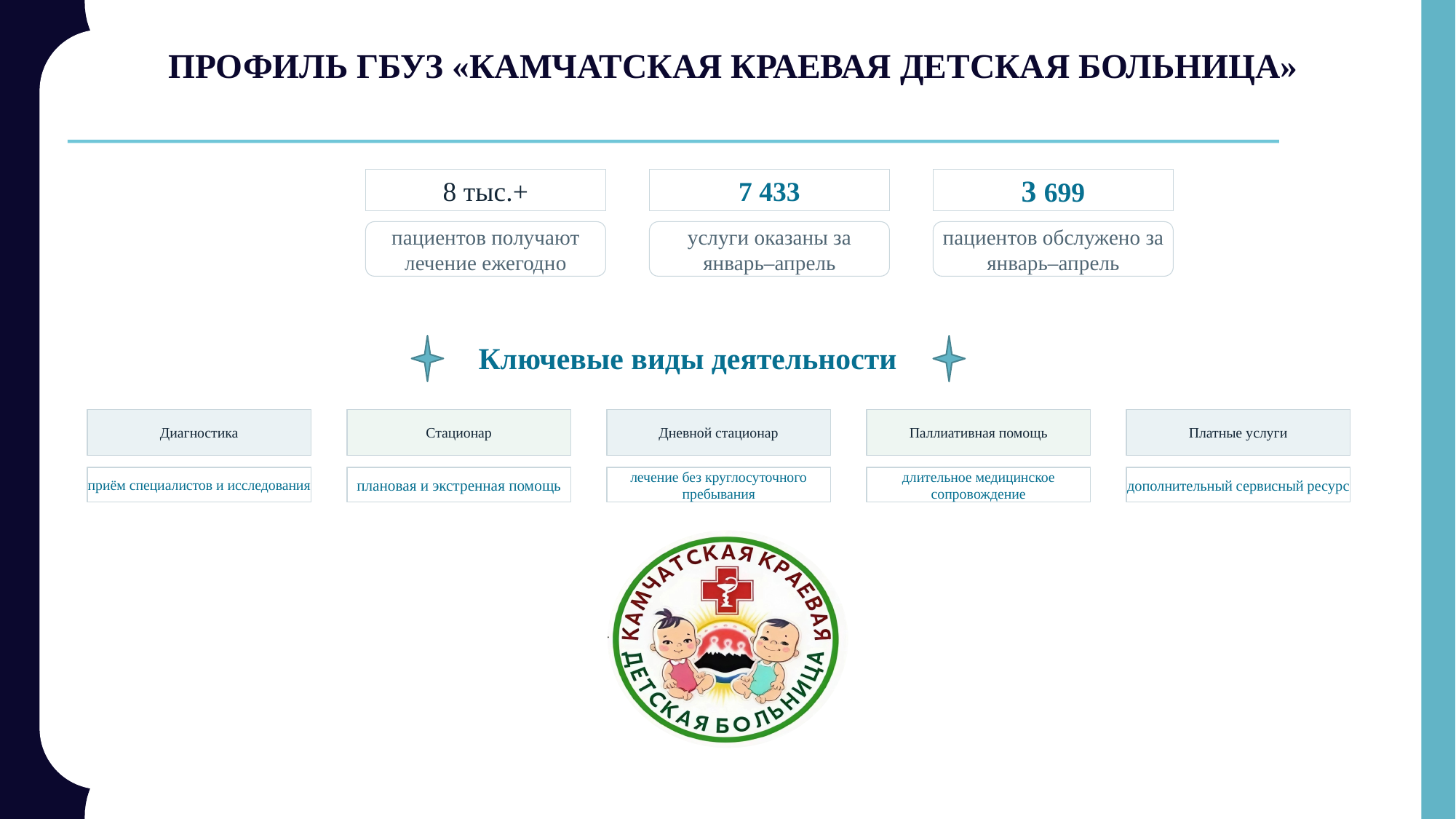

ПРОФИЛЬ ГБУЗ «КАМЧАТСКАЯ КРАЕВАЯ ДЕТСКАЯ БОЛЬНИЦА»

8 тыс.+
7 433
3 699
пациентов получают лечение ежегодно
услуги оказаны за январь–апрель
пациентов обслужено за январь–апрель

Ключевые виды деятельности
Диагностика
Стационар
Дневной стационар
Паллиативная помощь
Платные услуги
приём специалистов и исследования
плановая и экстренная помощь
лечение без круглосуточного пребывания
длительное медицинское сопровождение
дополнительный сервисный ресурс